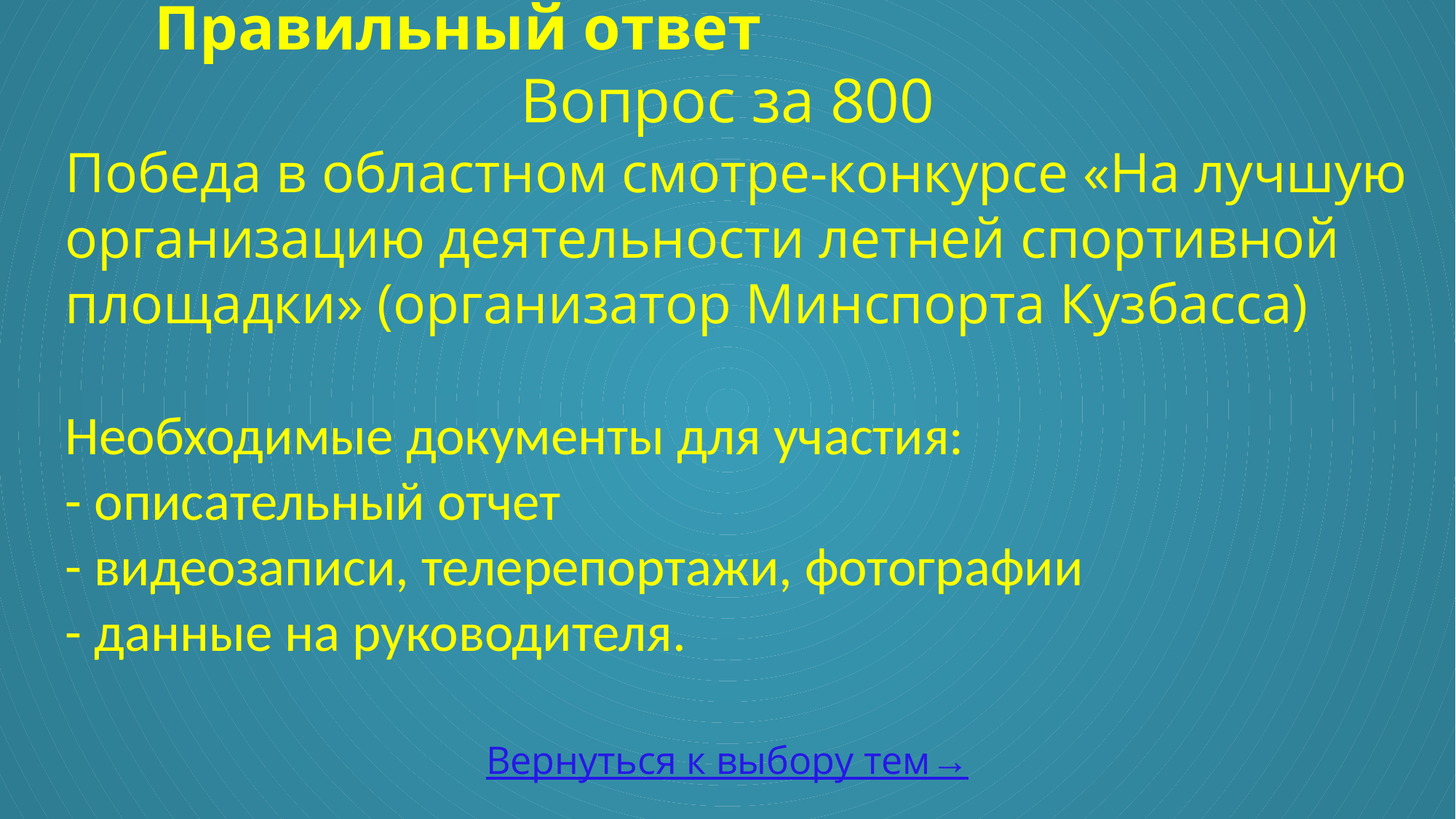

# Правильный ответ                                   Вопрос за 800
Победа в областном смотре-конкурсе «На лучшую организацию деятельности летней спортивной площадки» (организатор Минспорта Кузбасса)

Необходимые документы для участия:
- описательный отчет
- видеозаписи, телерепортажи, фотографии
- данные на руководителя.

Вернуться к выбору тем→